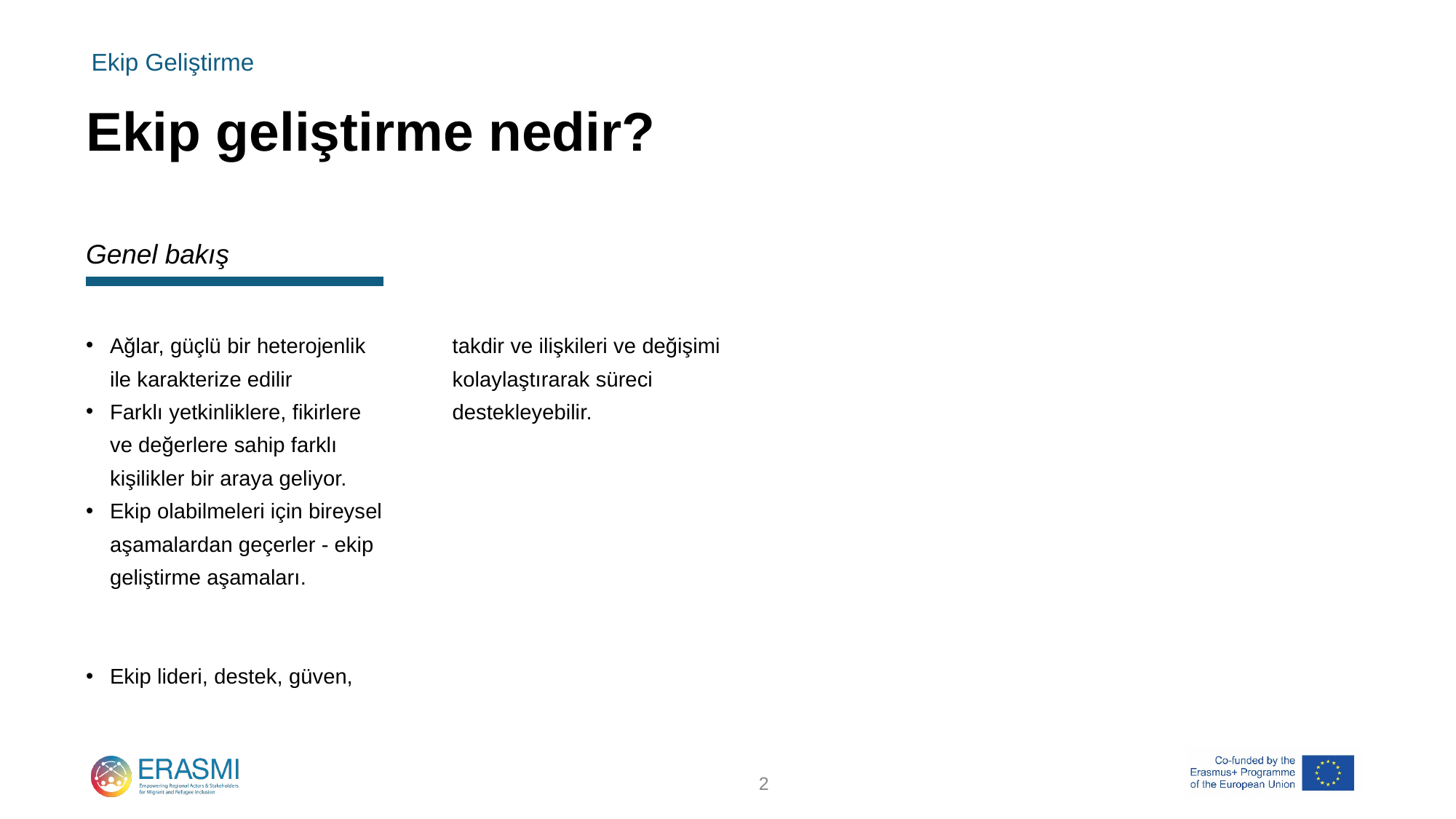

# Ekip geliştirme nedir?
Genel bakış
Ağlar, güçlü bir heterojenlik ile karakterize edilir
Farklı yetkinliklere, fikirlere ve değerlere sahip farklı kişilikler bir araya geliyor.
Ekip olabilmeleri için bireysel aşamalardan geçerler - ekip geliştirme aşamaları.

Ekip lideri, destek, güven, takdir ve ilişkileri ve değişimi kolaylaştırarak süreci destekleyebilir.